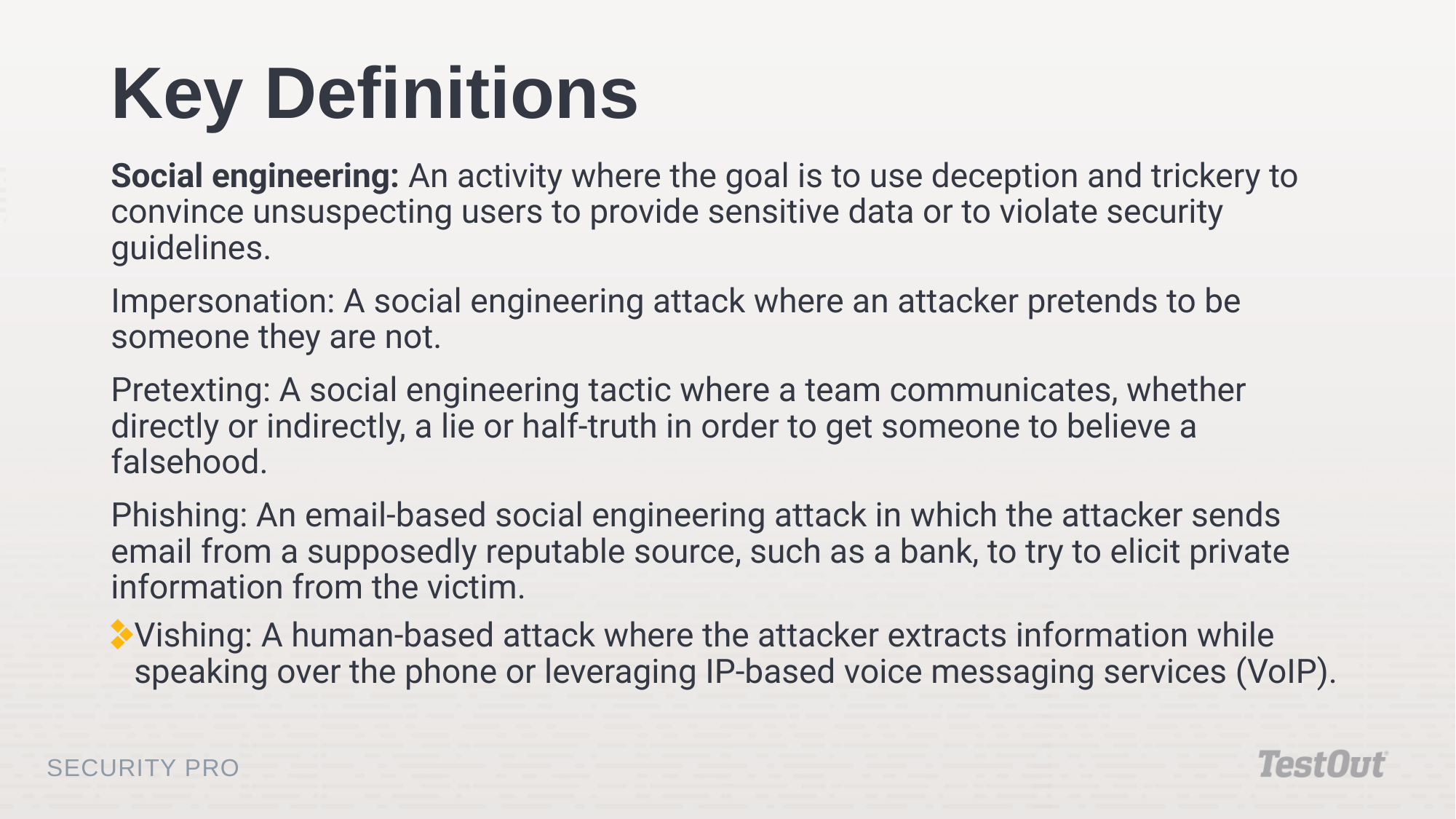

# Key Definitions
Social engineering: An activity where the goal is to use deception and trickery to convince unsuspecting users to provide sensitive data or to violate security guidelines.
Impersonation: A social engineering attack where an attacker pretends to be someone they are not.
Pretexting: A social engineering tactic where a team communicates, whether directly or indirectly, a lie or half-truth in order to get someone to believe a falsehood.
Phishing: An email-based social engineering attack in which the attacker sends email from a supposedly reputable source, such as a bank, to try to elicit private information from the victim.
Vishing: A human-based attack where the attacker extracts information while speaking over the phone or leveraging IP-based voice messaging services (VoIP).
Security Pro